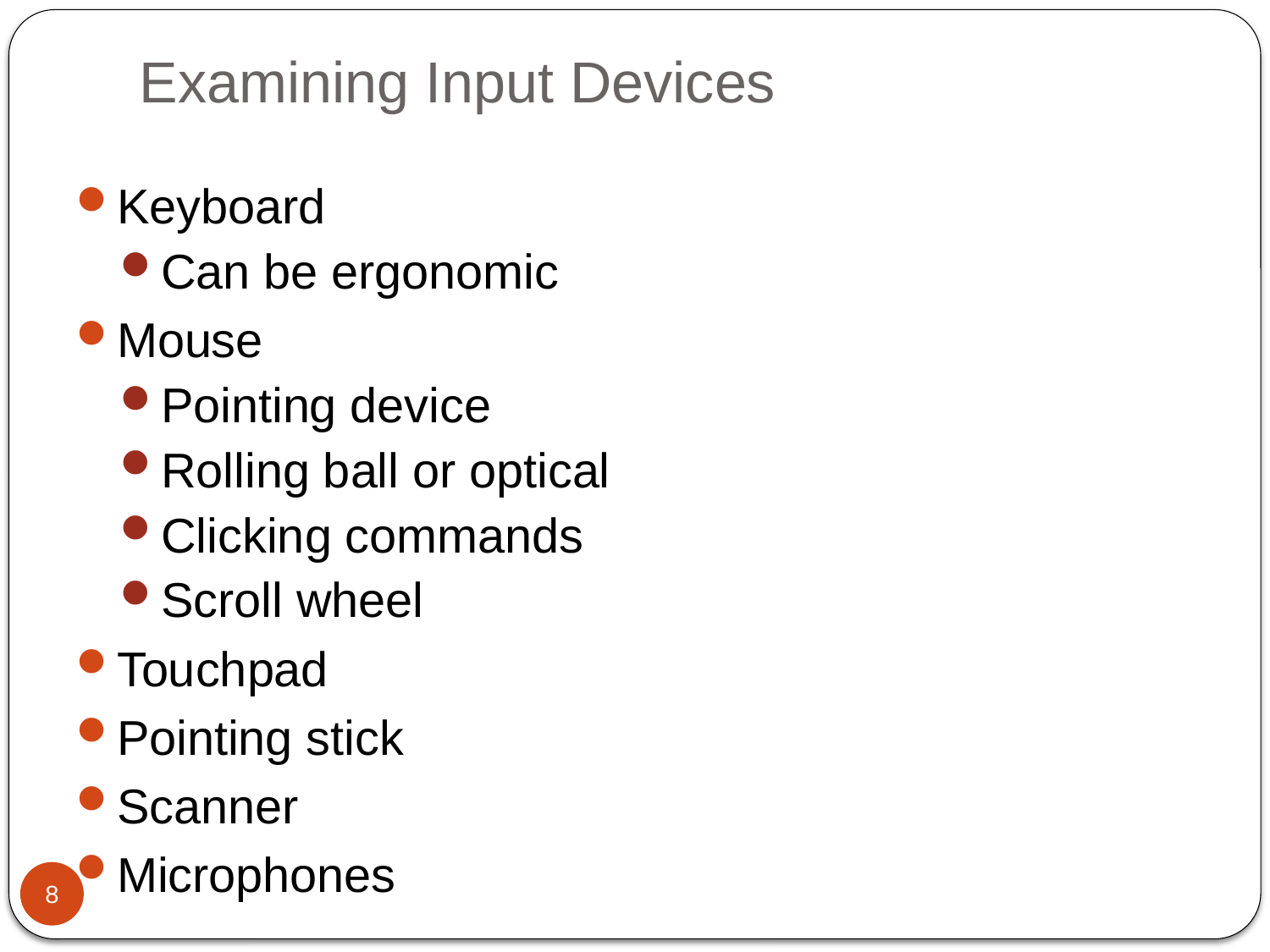

# Examining Input Devices
Keyboard
Can be ergonomic
Mouse
Pointing device
Rolling ball or optical
Clicking commands
Scroll wheel
Touchpad
Pointing stick
Scanner
Microphones

8